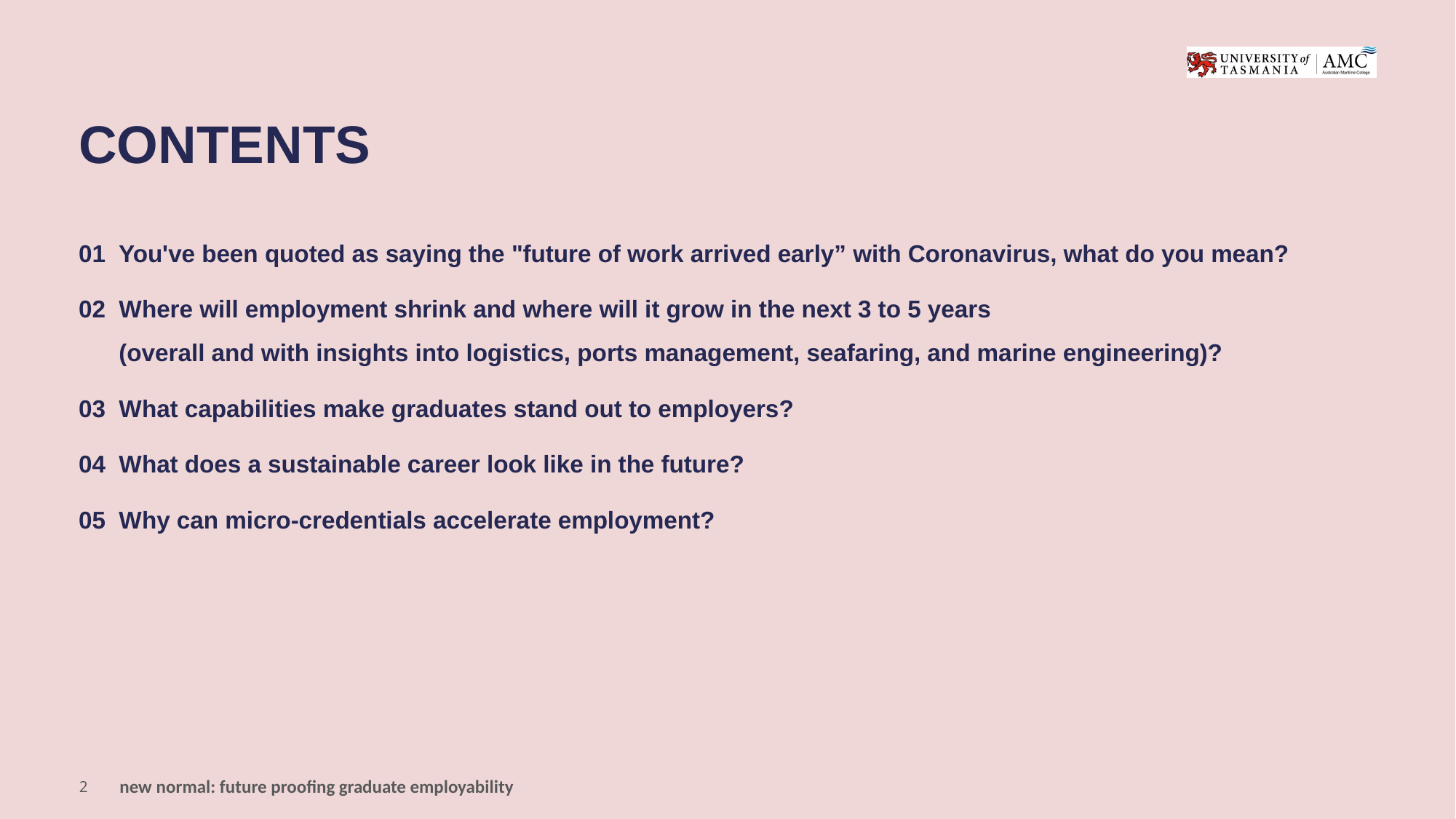

# CONTENTS
01  You've been quoted as saying the "future of work arrived early” with Coronavirus, what do you mean?
02  Where will employment shrink and where will it grow in the next 3 to 5 years
      (overall and with insights into logistics, ports management, seafaring, and marine engineering)?
03  What capabilities make graduates stand out to employers?
04  What does a sustainable career look like in the future?
05  Why can micro-credentials accelerate employment?